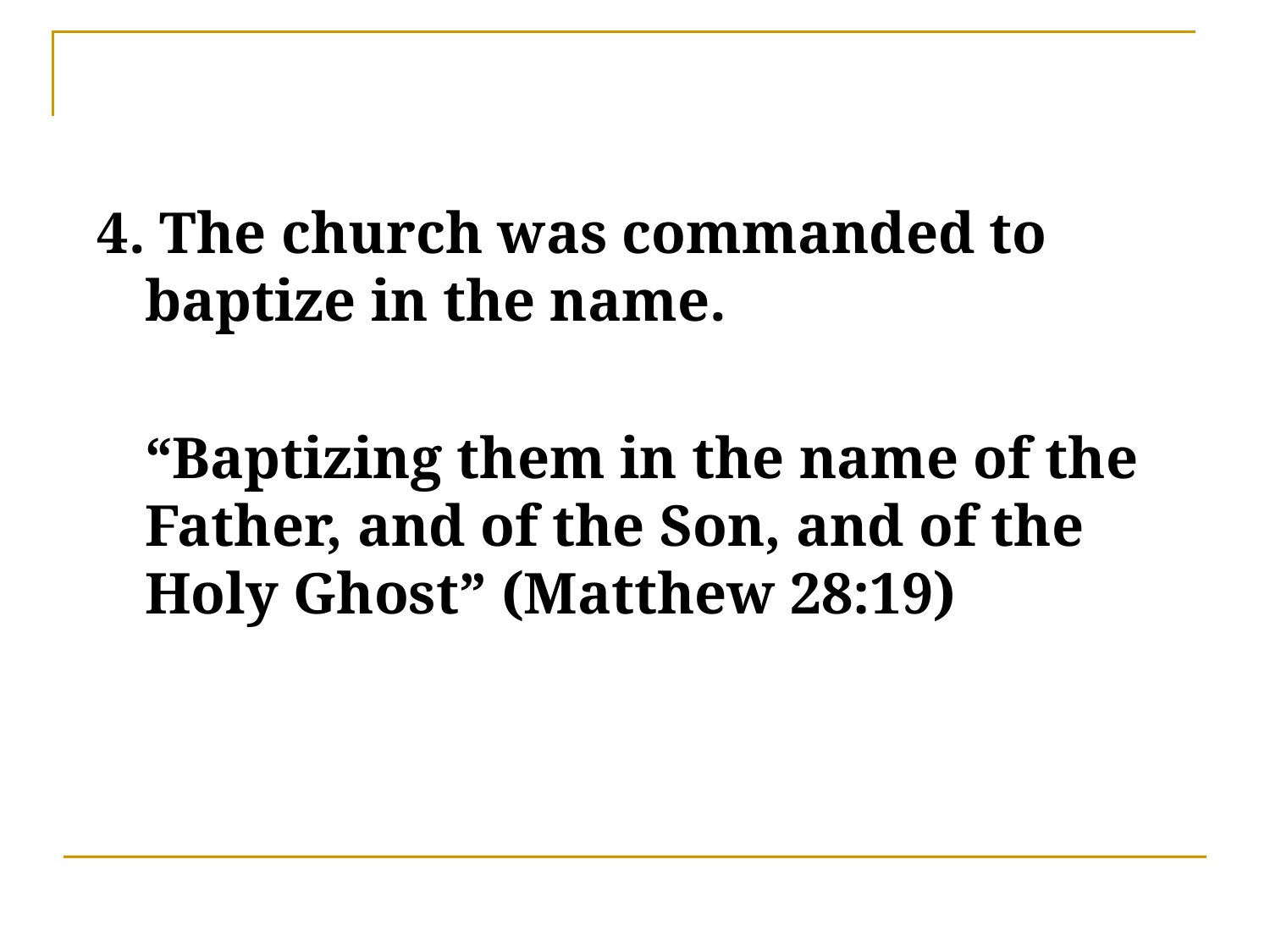

4. The church was commanded to baptize in the name.

	“Baptizing them in the name of the Father, and of the Son, and of the Holy Ghost” (Matthew 28:19)